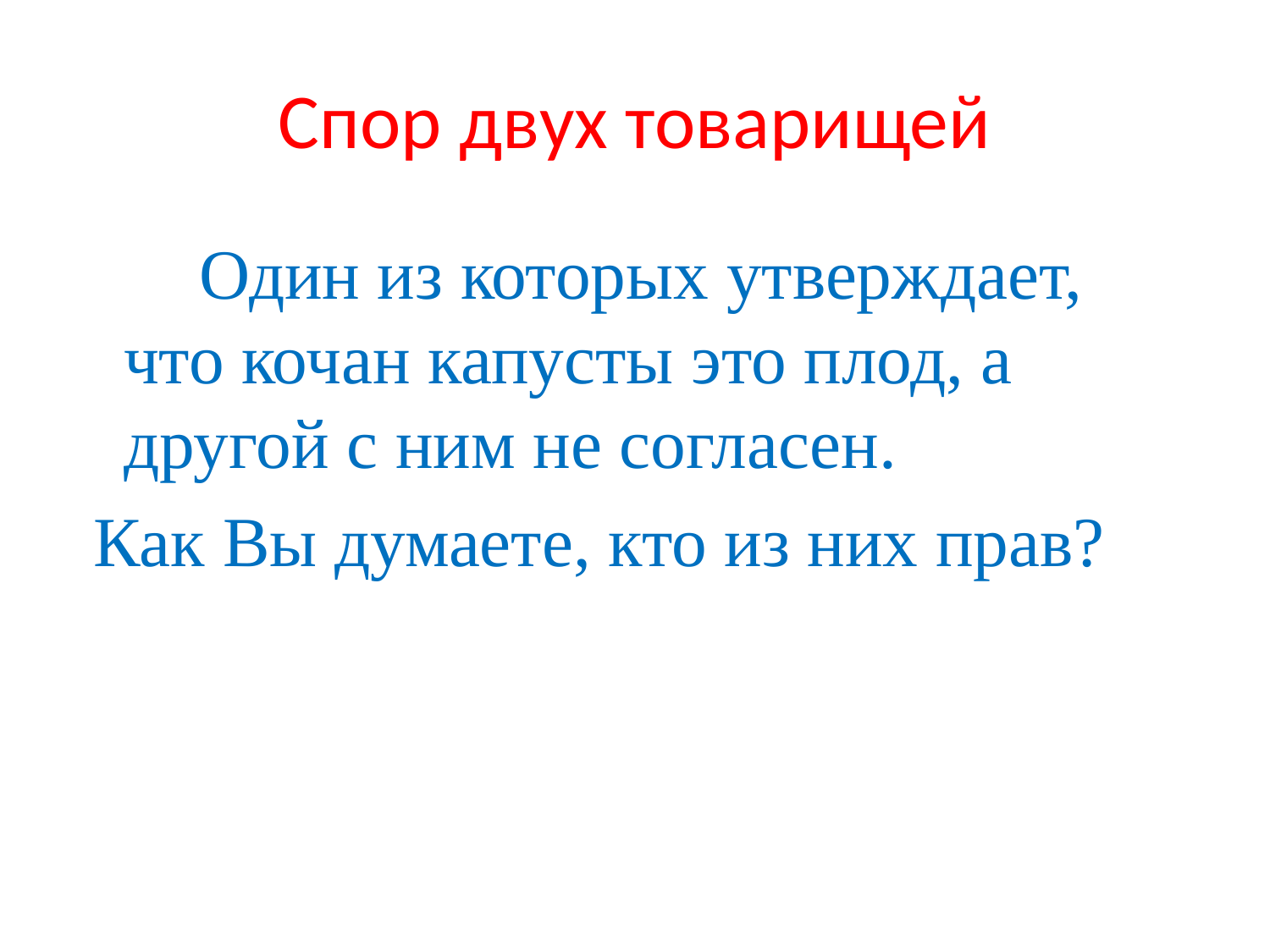

# Спор двух товарищей
       Один из которых утверждает,  что кочан капусты это плод, а другой с ним не согласен.
 Как Вы думаете, кто из них прав?